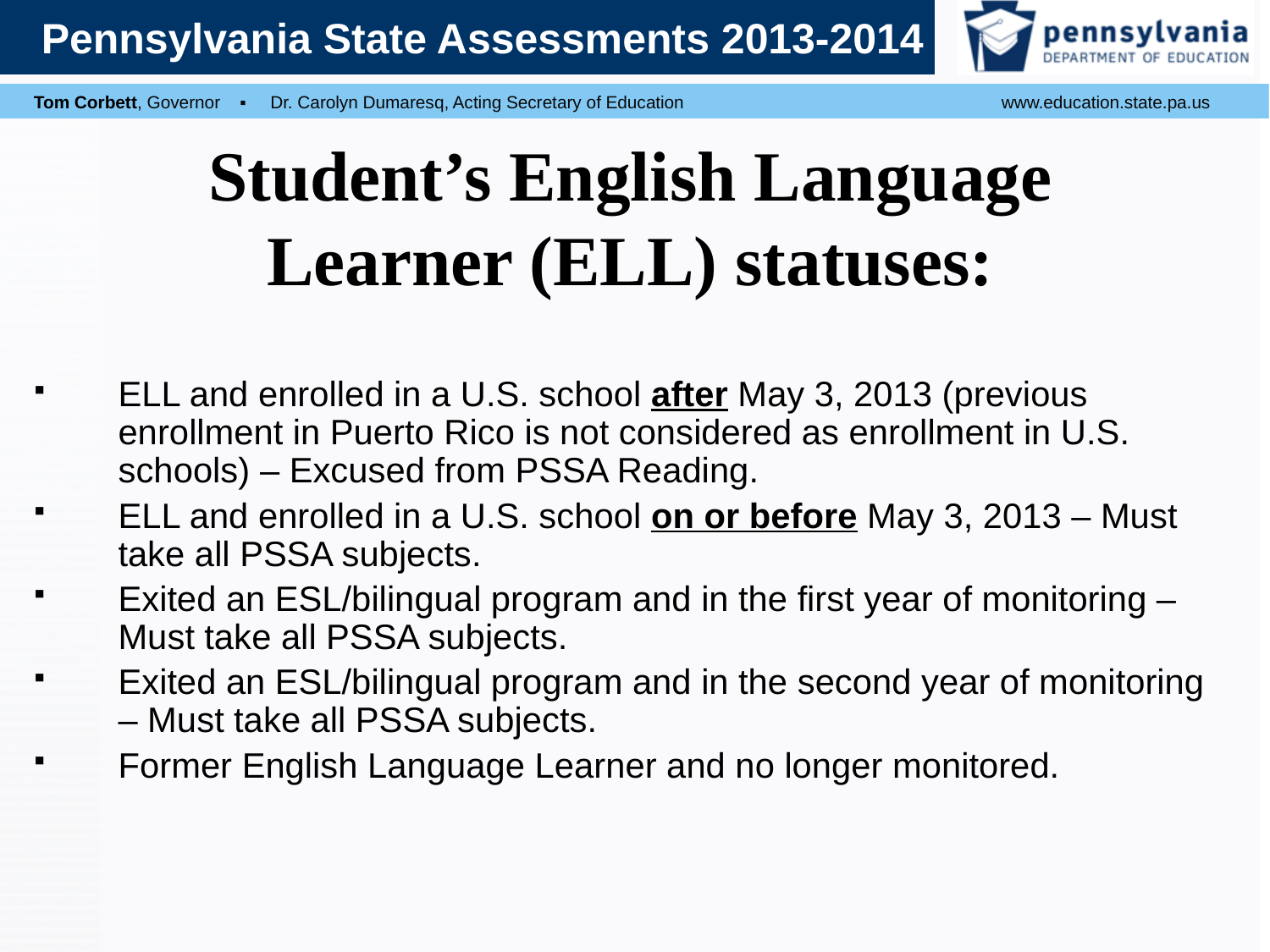

# Student’s English Language Learner (ELL) statuses:

ELL and enrolled in a U.S. school after May 3, 2013 (previous enrollment in Puerto Rico is not considered as enrollment in U.S. schools) – Excused from PSSA Reading.
ELL and enrolled in a U.S. school on or before May 3, 2013 – Must take all PSSA subjects.
Exited an ESL/bilingual program and in the first year of monitoring – Must take all PSSA subjects.
Exited an ESL/bilingual program and in the second year of monitoring – Must take all PSSA subjects.
Former English Language Learner and no longer monitored.